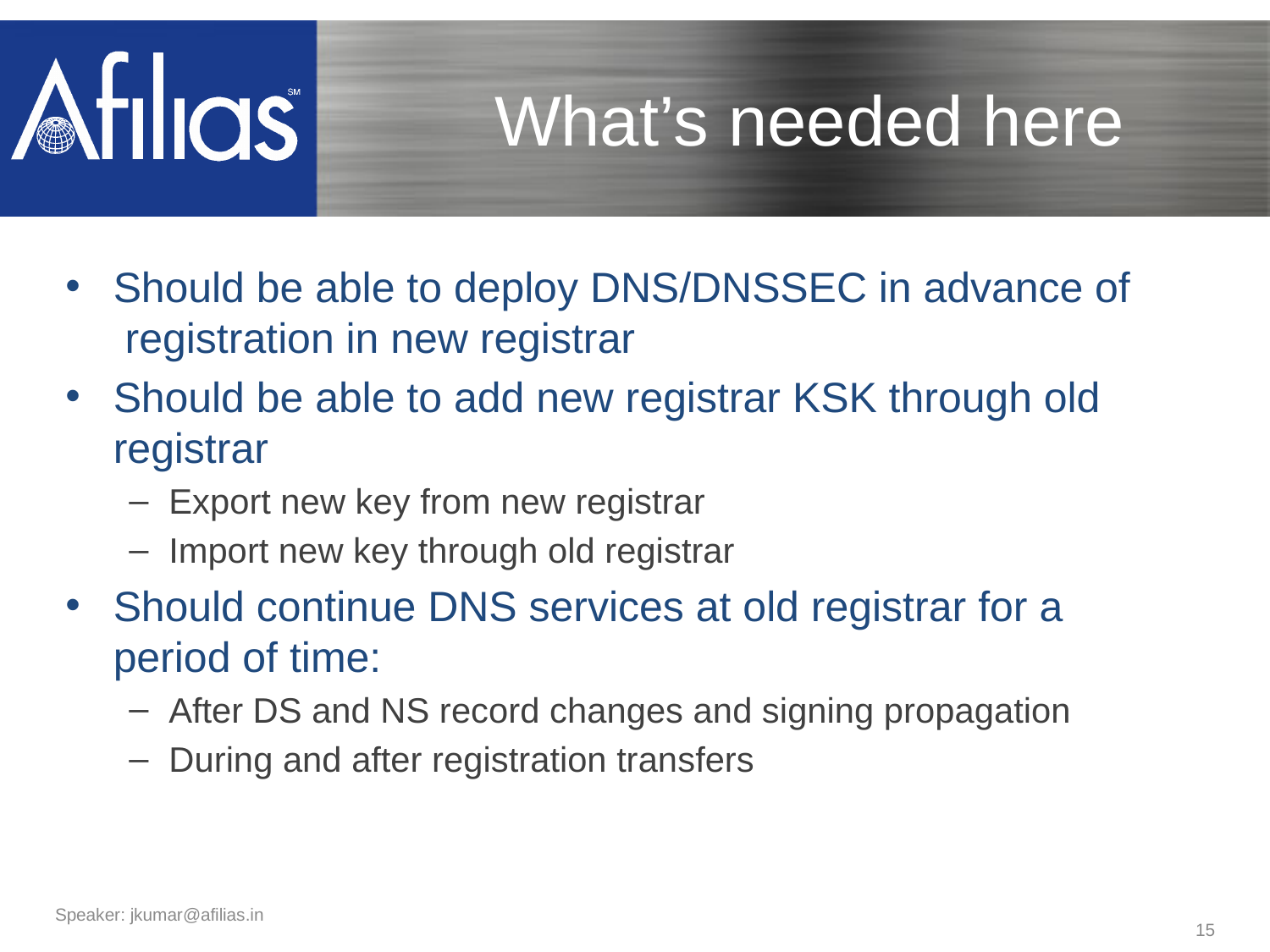

# What’s needed here
Should be able to deploy DNS/DNSSEC in advance of  registration in new registrar
Should be able to add new registrar KSK through old registrar
Export new key from new registrar
Import new key through old registrar
Should continue DNS services at old registrar for a period of time:
After DS and NS record changes and signing propagation
During and after registration transfers